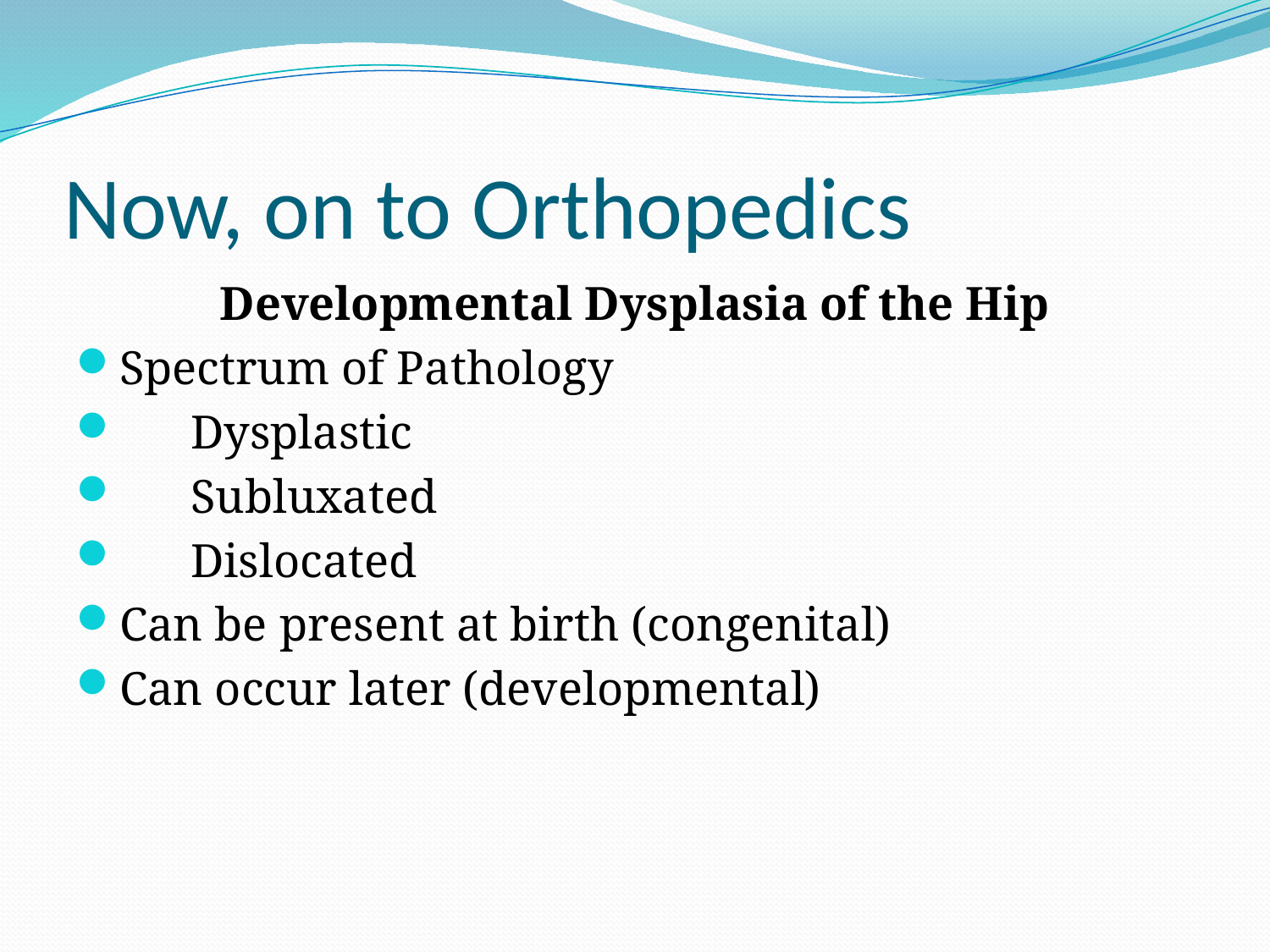

# Now, on to Orthopedics
Developmental Dysplasia of the Hip
Spectrum of Pathology
      Dysplastic
      Subluxated
      Dislocated
Can be present at birth (congenital)
Can occur later (developmental)